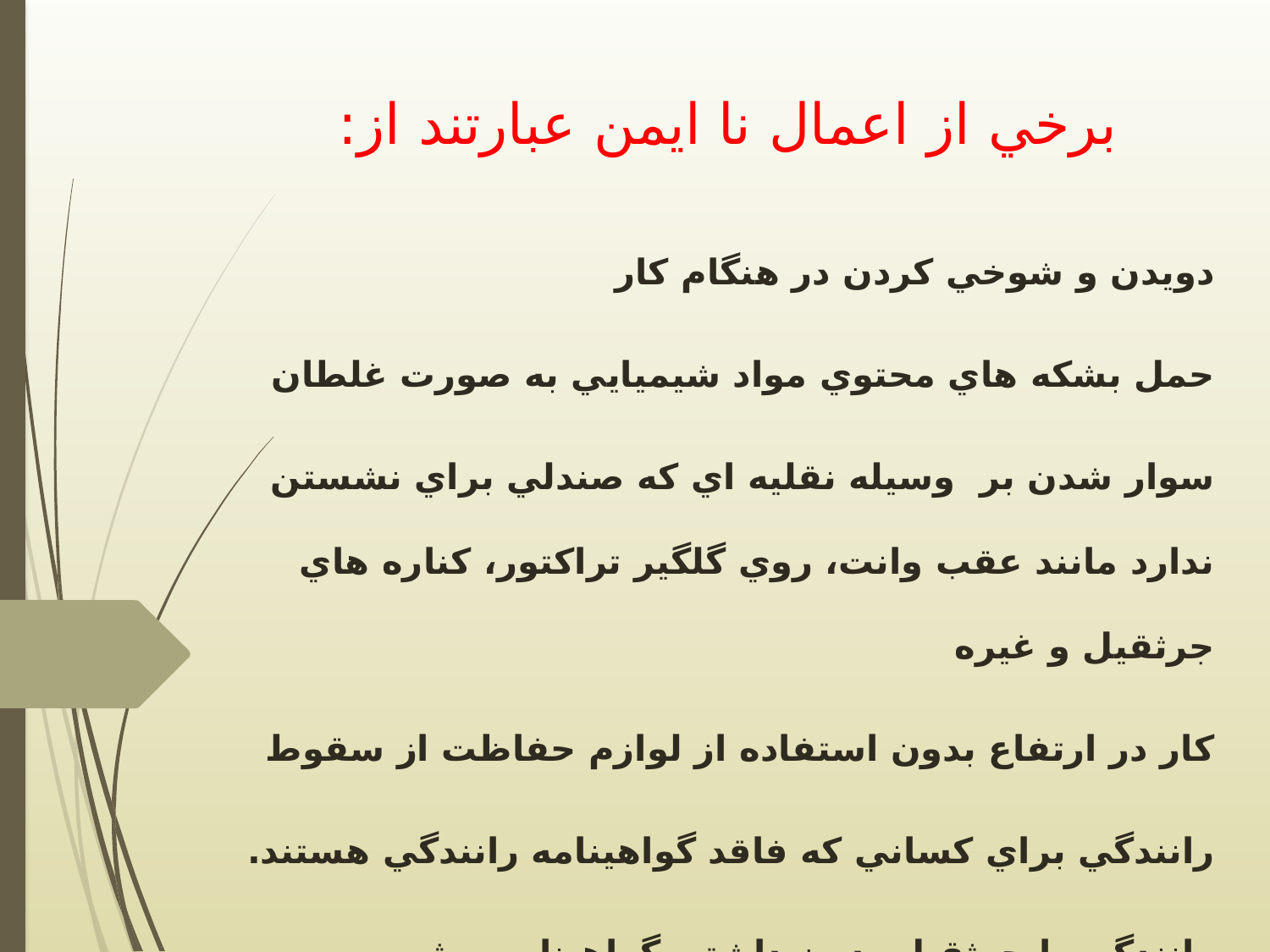

# برخي از اعمال نا ايمن عبارتند از:
دويدن و شوخي كردن در هنگام كار
حمل بشكه هاي محتوي مواد شيميايي به صورت غلطان
سوار شدن بر  وسيله نقليه اي كه صندلي براي نشستن ندارد مانند عقب وانت، روي گلگير تراكتور، كناره هاي جرثقيل و غيره
كار در ارتفاع بدون استفاده از لوازم حفاظت از سقوط
رانندگي براي كساني كه فاقد گواهينامه رانندگي هستند.
رانندگي با جرثقیل بدون داشتن گواهينامه ويژه